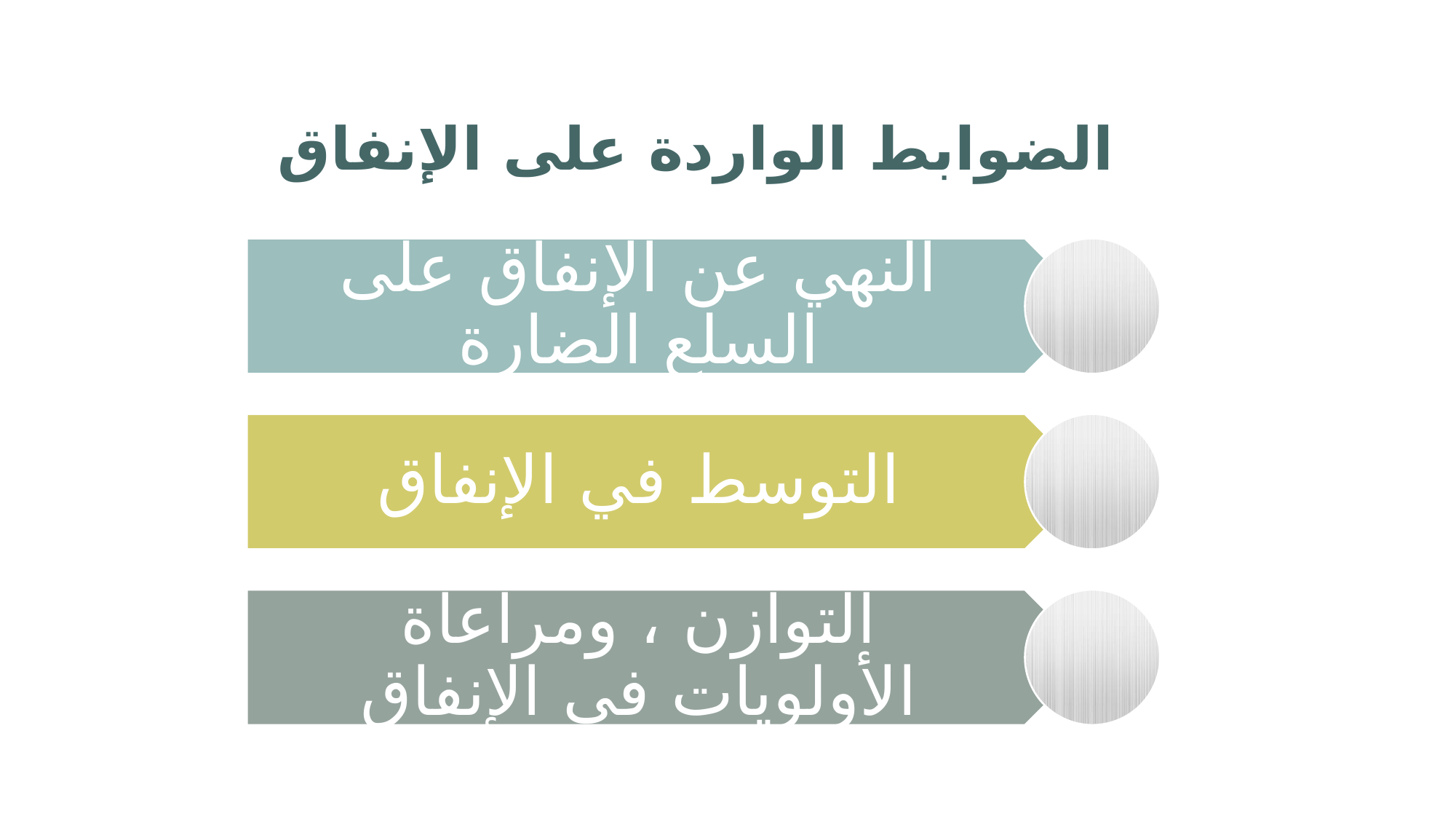

الضوابط الواردة على الإنفاق

النهي عن الإنفاق على السلع الضارة

التوسط في الإنفاق

التوازن ، ومراعاة الأولويات في الإنفاق